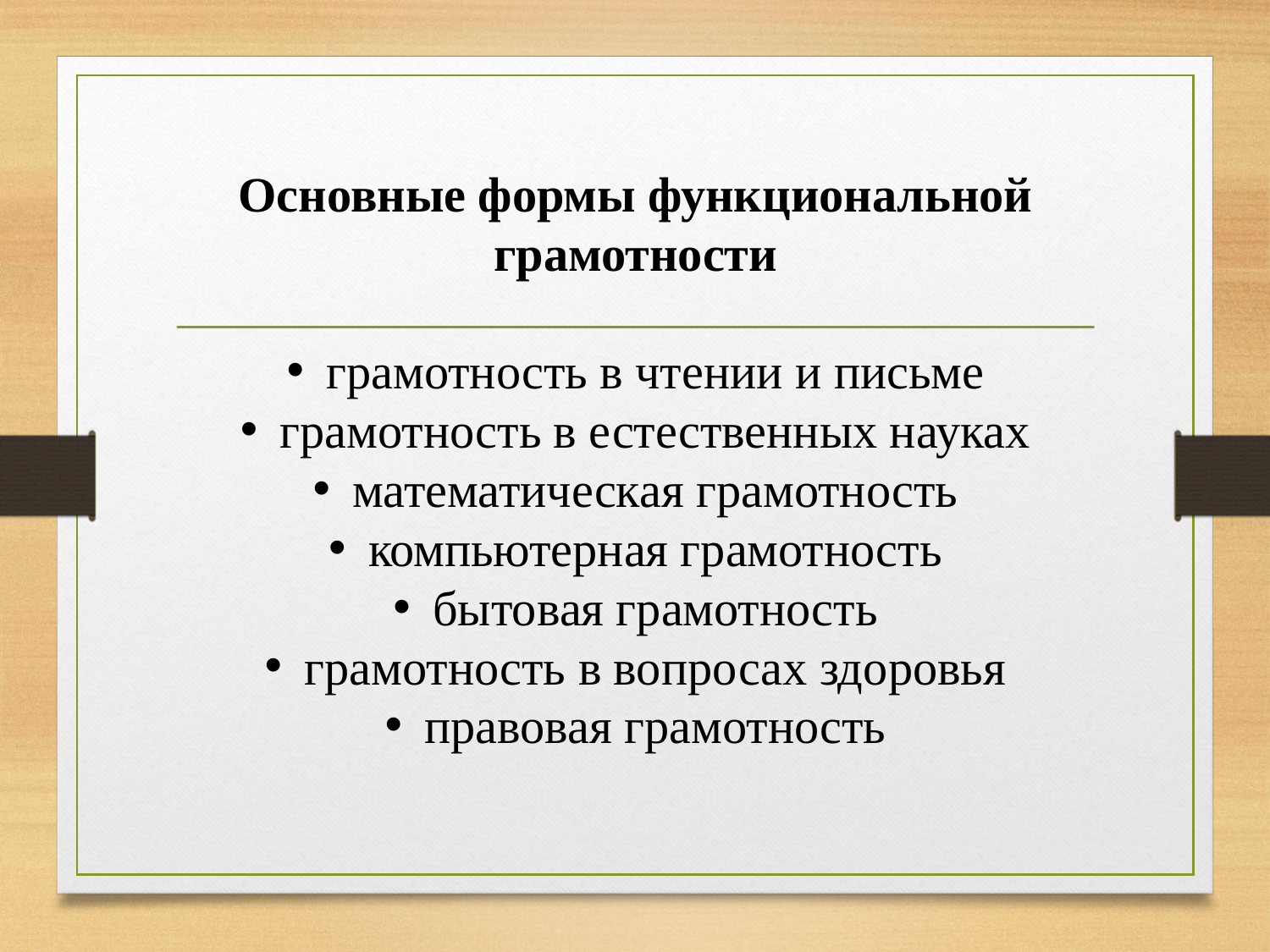

Основные формы функциональной грамотности

грамотность в чтении и письме
грамотность в естественных науках
математическая грамотность
компьютерная грамотность
бытовая грамотность
грамотность в вопросах здоровья
правовая грамотность